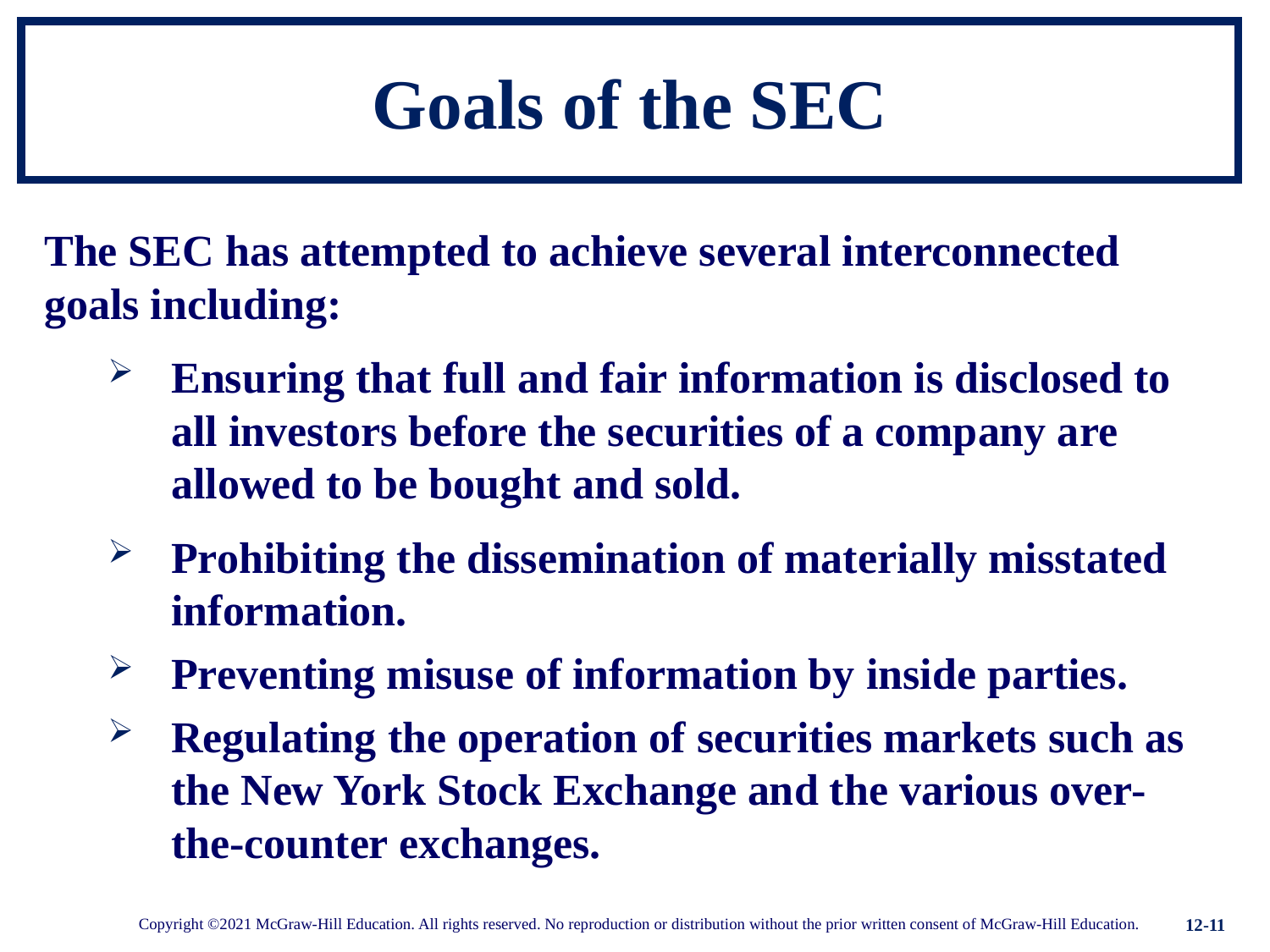

# Goals of the SEC
The SEC has attempted to achieve several interconnected goals including:
Ensuring that full and fair information is disclosed to all investors before the securities of a company are allowed to be bought and sold.
Prohibiting the dissemination of materially misstated information.
Preventing misuse of information by inside parties.
Regulating the operation of securities markets such as the New York Stock Exchange and the various over-the-counter exchanges.

12-11
Copyright ©2021 McGraw-Hill Education. All rights reserved. No reproduction or distribution without the prior written consent of McGraw-Hill Education.